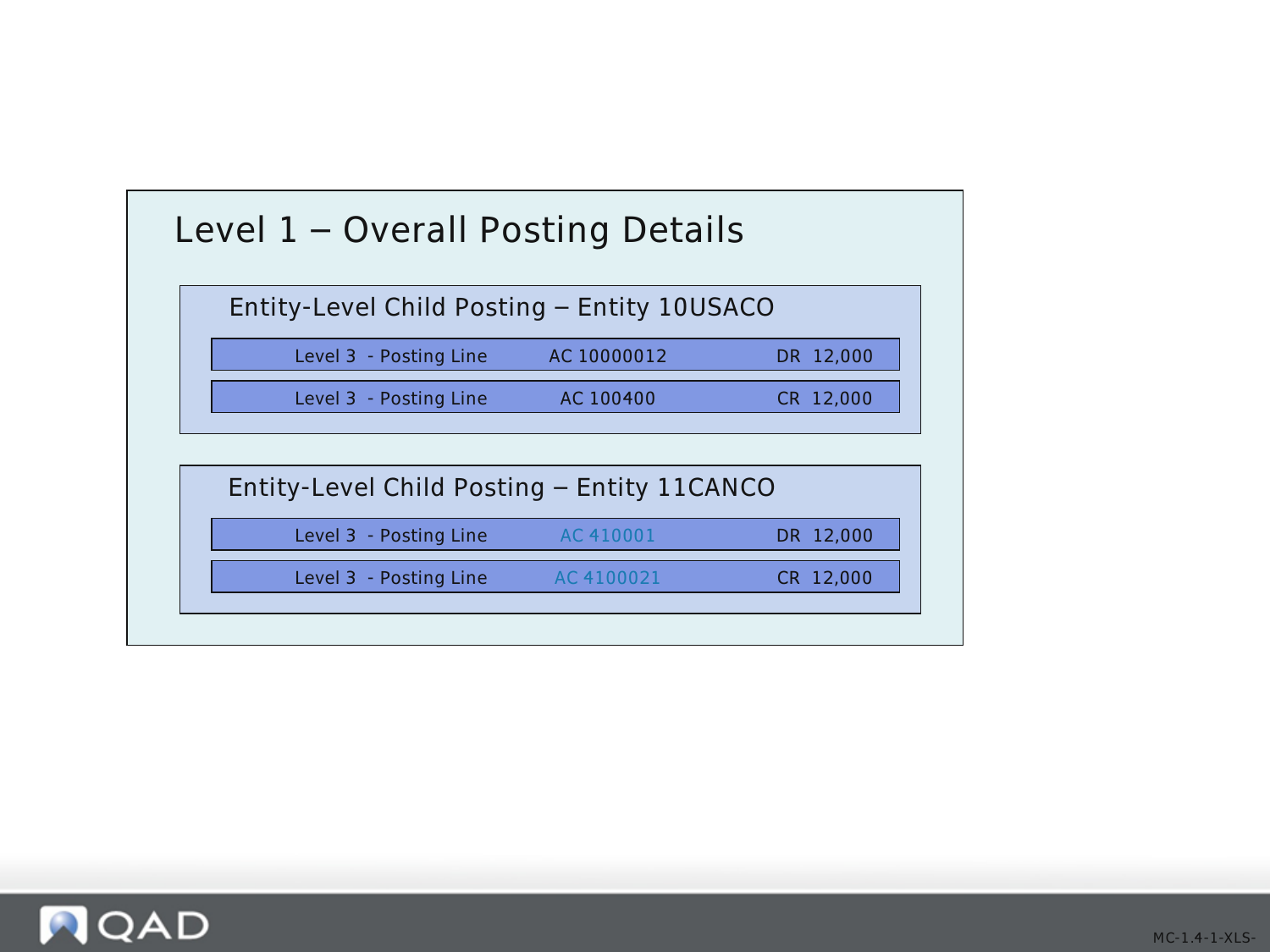

#

Level 1 – Overall Posting Details

Entity-Level Child Posting – Entity 10USACO

Level 3  - Posting Line
AC 10000012
DR  12,000

Level 3  - Posting Line
AC 100400
CR  12,000

Entity-Level Child Posting – Entity 11CANCO

Level 3  - Posting Line
AC 410001
DR  12,000

Level 3  - Posting Line
AC 4100021
CR  12,000
MC-1.4-1-XLS-